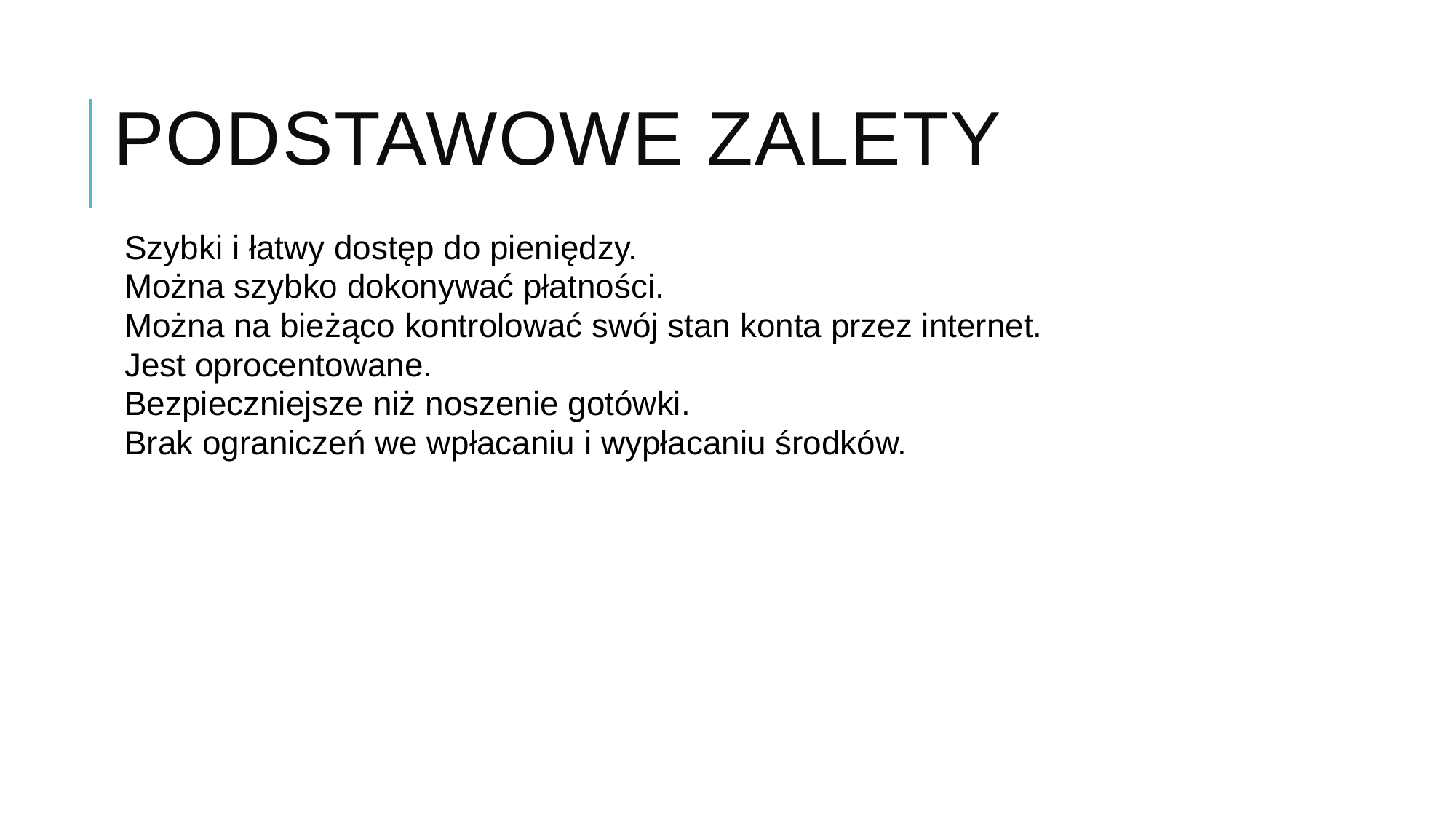

# Podstawowe zalety
Szybki i łatwy dostęp do pieniędzy.
Można szybko dokonywać płatności.
Można na bieżąco kontrolować swój stan konta przez internet.
Jest oprocentowane.
Bezpieczniejsze niż noszenie gotówki.
Brak ograniczeń we wpłacaniu i wypłacaniu środków.